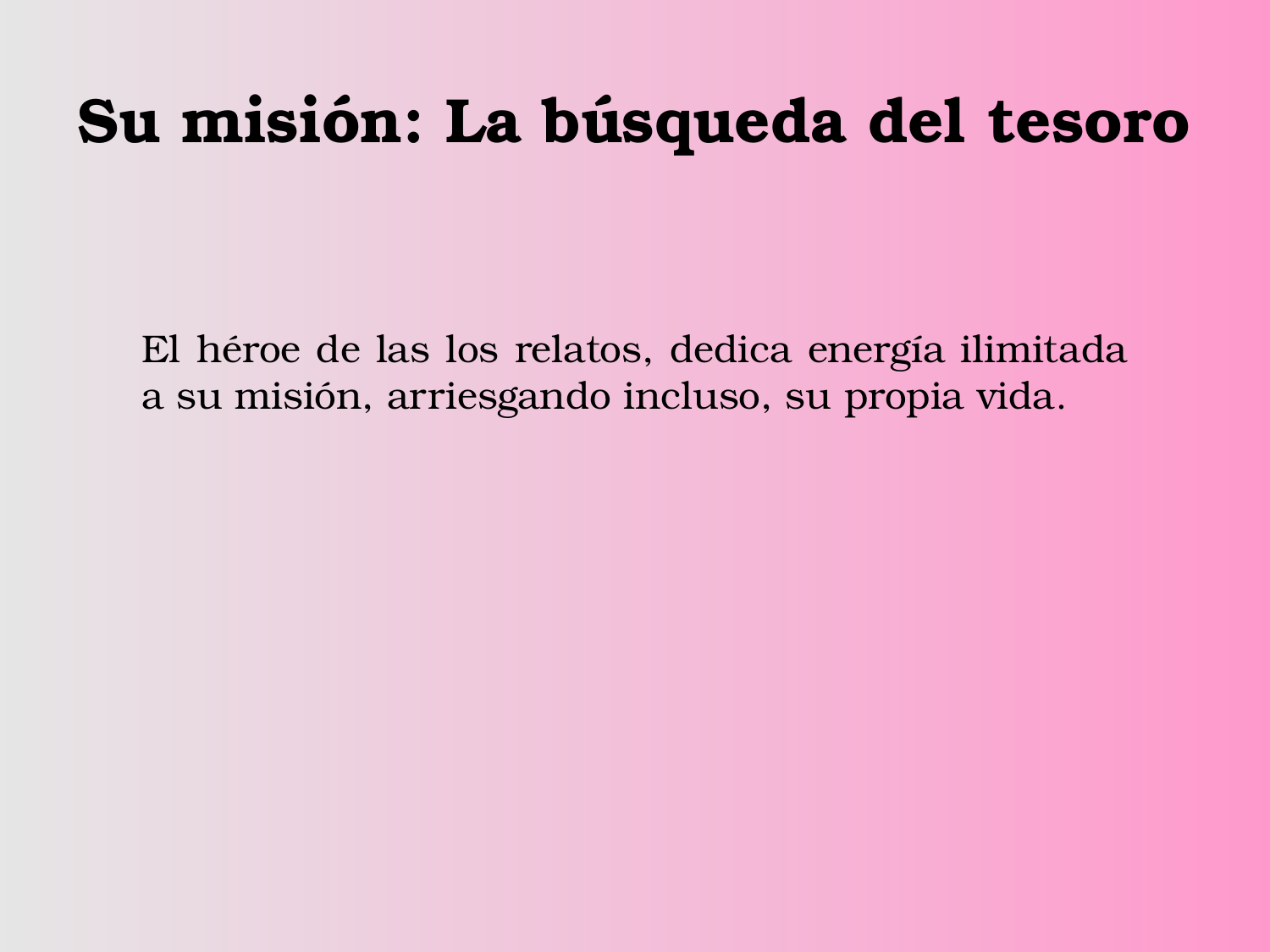

# Su misión: La búsqueda del tesoro
El héroe de las los relatos, dedica energía ilimitada a su misión, arriesgando incluso, su propia vida.